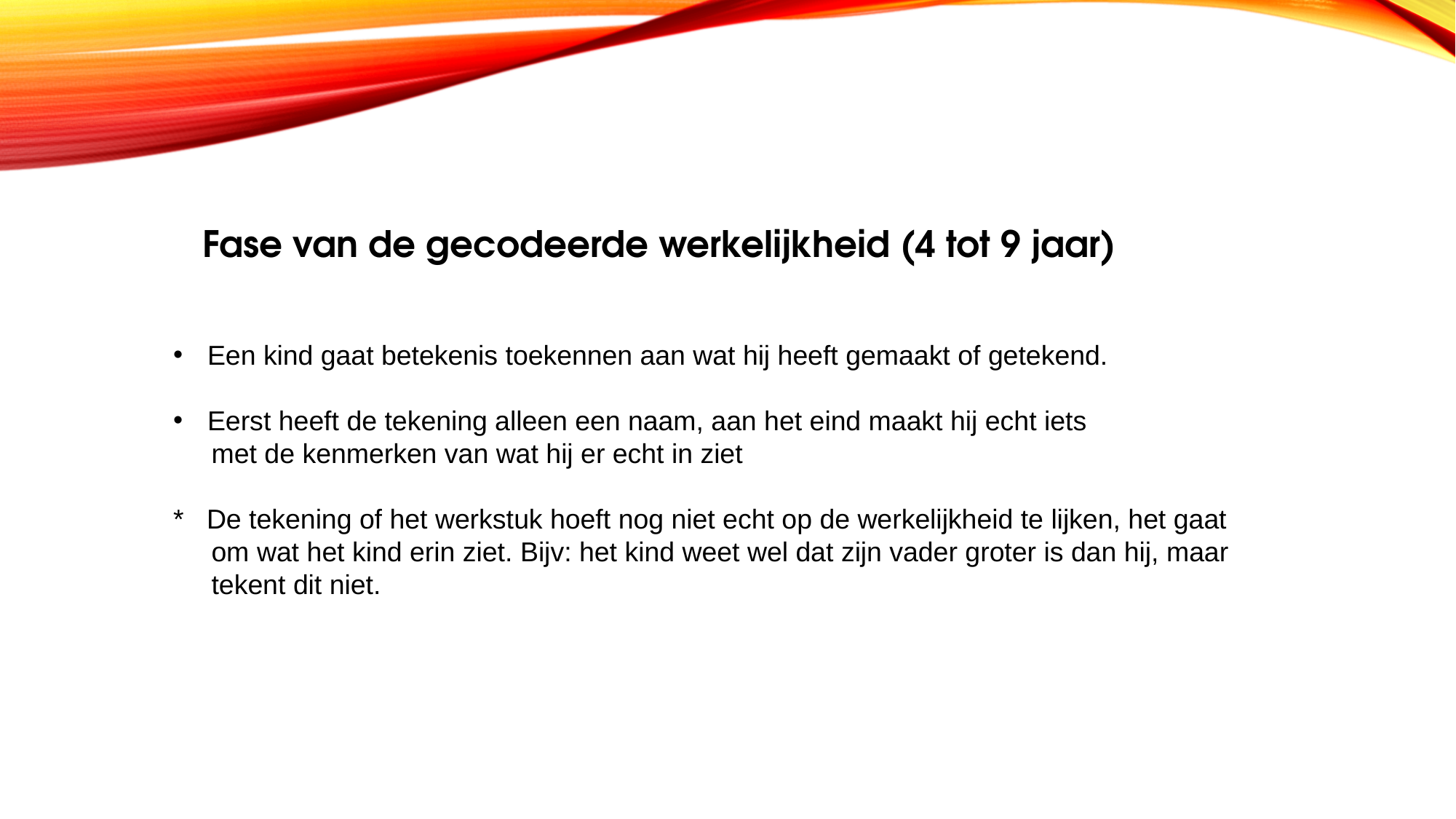

Fase van de gecodeerde werkelijkheid (4 tot 9 jaar)
Een kind gaat betekenis toekennen aan wat hij heeft gemaakt of getekend.

Eerst heeft de tekening alleen een naam, aan het eind maakt hij echt iets
     met de kenmerken van wat hij er echt in ziet

*   De tekening of het werkstuk hoeft nog niet echt op de werkelijkheid te lijken, het gaat
     om wat het kind erin ziet. Bijv: het kind weet wel dat zijn vader groter is dan hij, maar
     tekent dit niet.